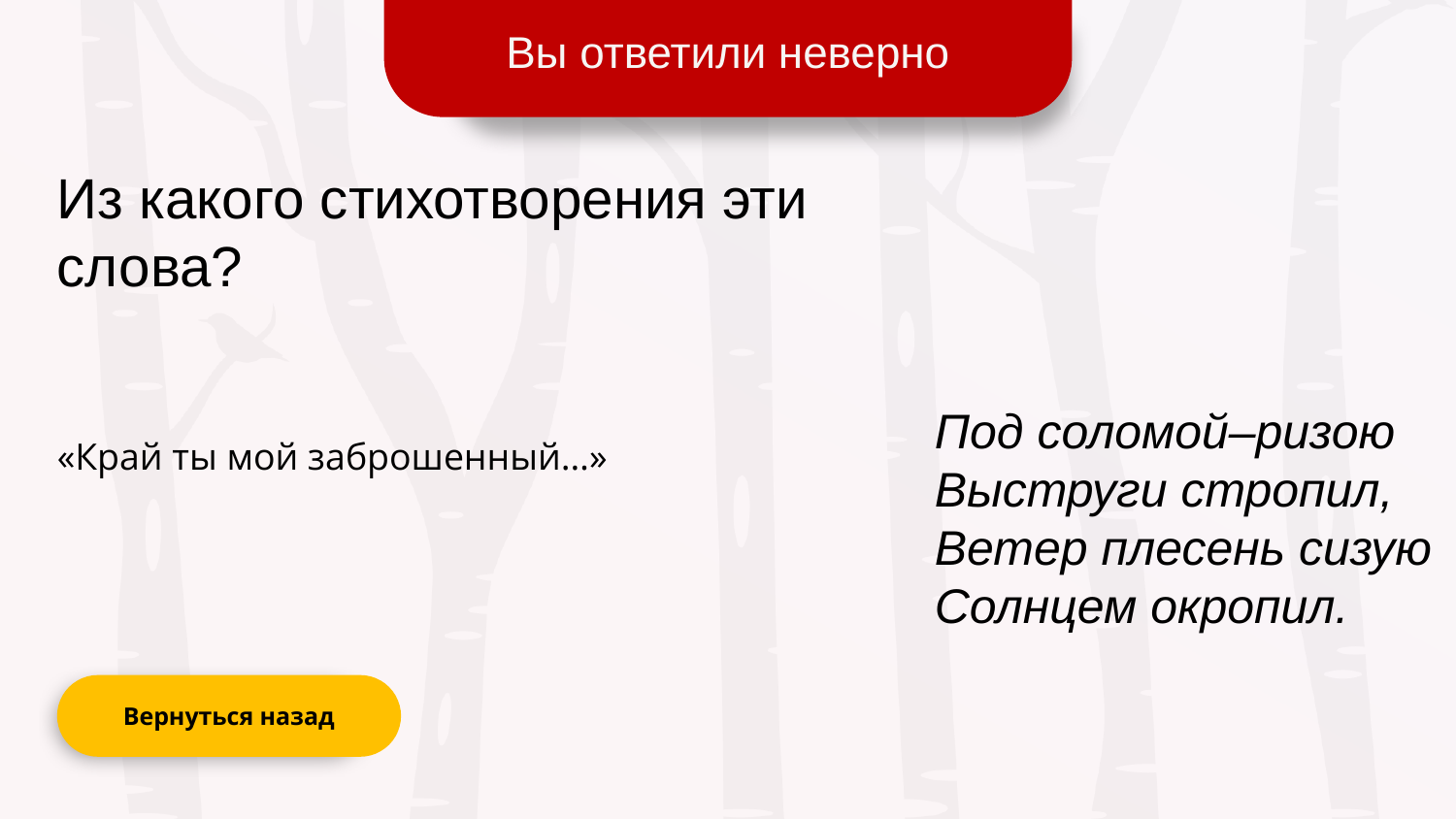

Вы ответили неверно
Из какого стихотворения эти слова?
Под соломой–ризою
Выструги стропил,
Ветер плесень сизую
Солнцем окропил.
«Край ты мой заброшенный…»
Вернуться назад